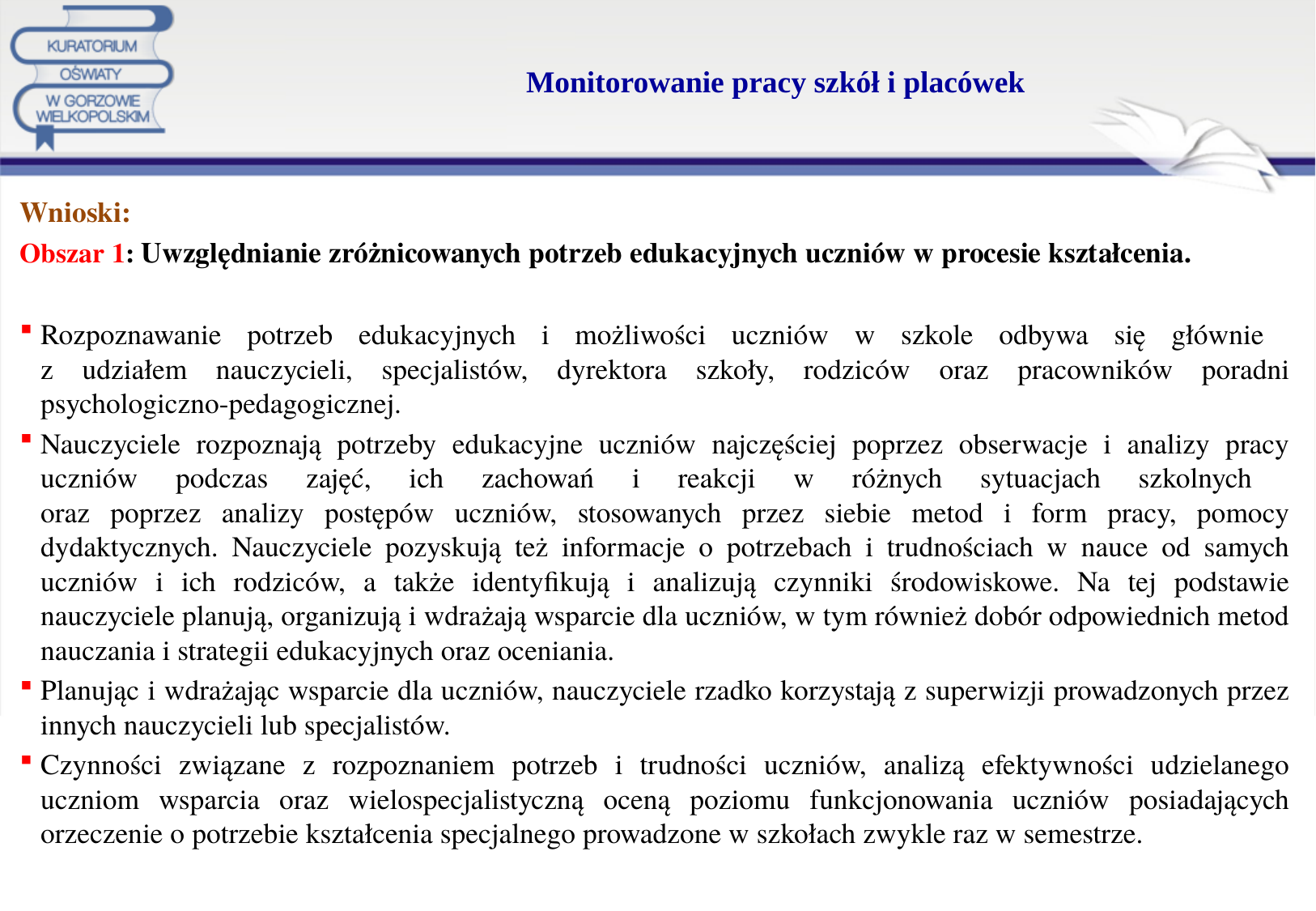

# Monitorowanie pracy szkół i placówek
Wnioski:
Obszar 1: Uwzględnianie zróżnicowanych potrzeb edukacyjnych uczniów w procesie kształcenia.

Rozpoznawanie potrzeb edukacyjnych i możliwości uczniów w szkole odbywa się głównie
z udziałem nauczycieli, specjalistów, dyrektora szkoły, rodziców oraz pracowników poradni psychologiczno-pedagogicznej.
Nauczyciele rozpoznają potrzeby edukacyjne uczniów najczęściej poprzez obserwacje i analizy pracy uczniów podczas zajęć, ich zachowań i reakcji w różnych sytuacjach szkolnych
oraz poprzez analizy postępów uczniów, stosowanych przez siebie metod i form pracy, pomocy dydaktycznych. Nauczyciele pozyskują też informacje o potrzebach i trudnościach w nauce od samych uczniów i ich rodziców, a także identyfikują i analizują czynniki środowiskowe. Na tej podstawie nauczyciele planują, organizują i wdrażają wsparcie dla uczniów, w tym również dobór odpowiednich metod nauczania i strategii edukacyjnych oraz oceniania.
Planując i wdrażając wsparcie dla uczniów, nauczyciele rzadko korzystają z superwizji prowadzonych przez innych nauczycieli lub specjalistów.
Czynności związane z rozpoznaniem potrzeb i trudności uczniów, analizą efektywności udzielanego uczniom wsparcia oraz wielospecjalistyczną oceną poziomu funkcjonowania uczniów posiadających orzeczenie o potrzebie kształcenia specjalnego prowadzone w szkołach zwykle raz w semestrze.